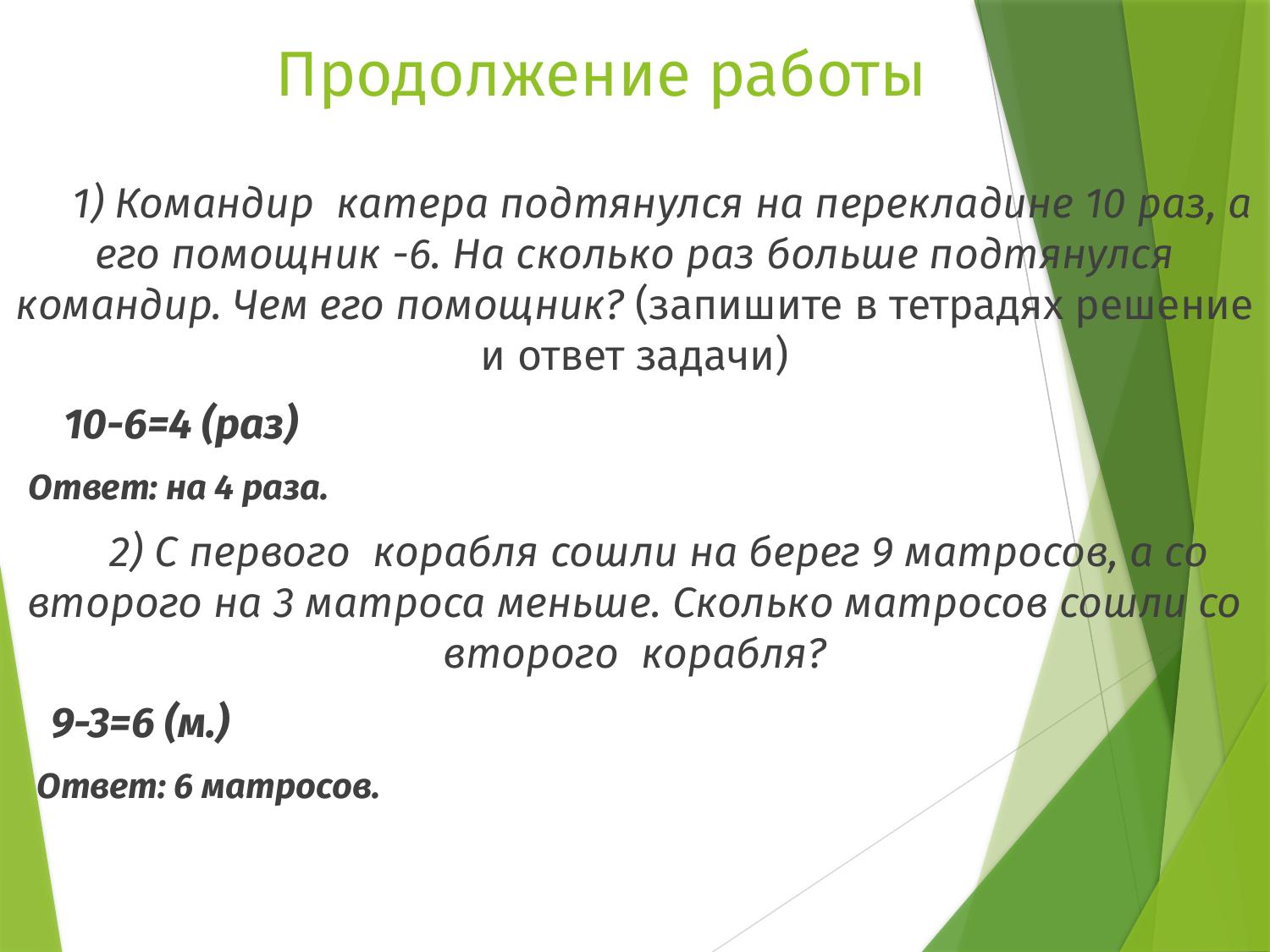

# Продолжение работы
     1) Командир  катера подтянулся на перекладине 10 раз, а его помощник -6. На сколько раз больше подтянулся командир. Чем его помощник? (запишите в тетрадях решение и ответ задачи)
      10-6=4 (раз)
  Ответ: на 4 раза.
      2) С первого  корабля сошли на берег 9 матросов, а со второго на 3 матроса меньше. Сколько матросов сошли со второго  корабля?
    9-3=6 (м.)
   Ответ: 6 матросов.